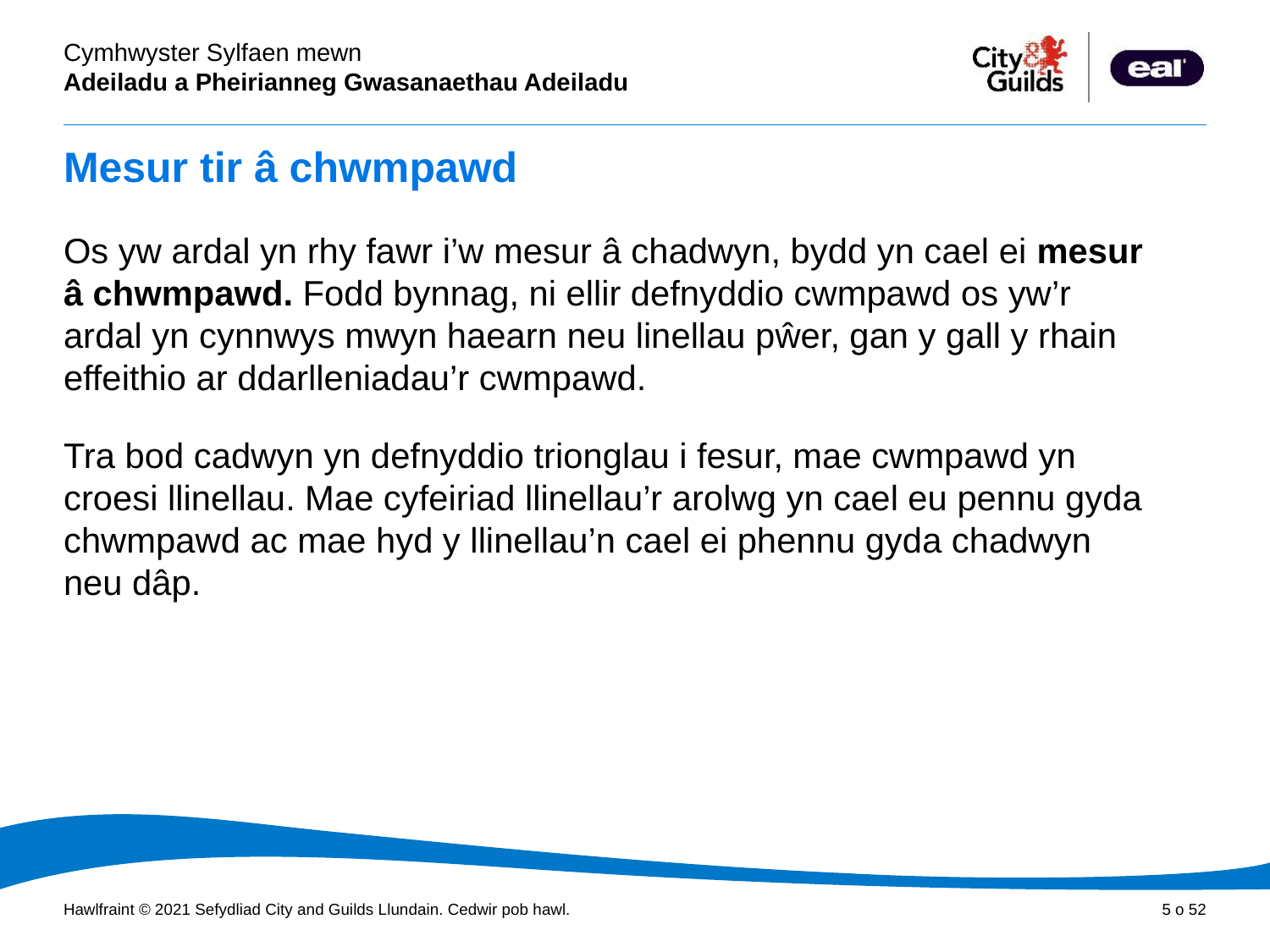

# Mesur tir â chwmpawd
Os yw ardal yn rhy fawr i’w mesur â chadwyn, bydd yn cael ei mesur â chwmpawd. Fodd bynnag, ni ellir defnyddio cwmpawd os yw’r ardal yn cynnwys mwyn haearn neu linellau pŵer, gan y gall y rhain effeithio ar ddarlleniadau’r cwmpawd.
Tra bod cadwyn yn defnyddio trionglau i fesur, mae cwmpawd yn croesi llinellau. Mae cyfeiriad llinellau’r arolwg yn cael eu pennu gyda chwmpawd ac mae hyd y llinellau’n cael ei phennu gyda chadwyn neu dâp.